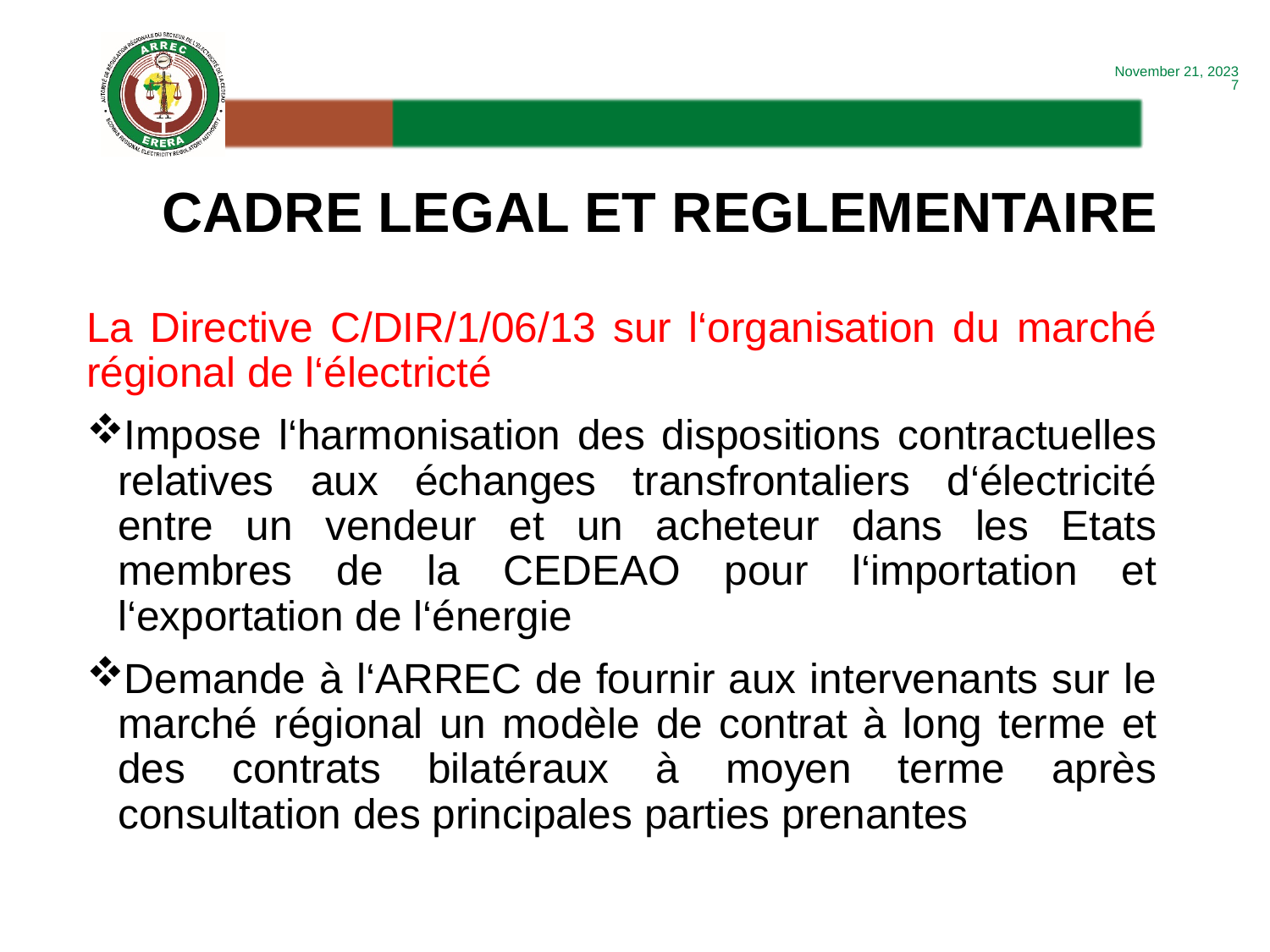

CADRE LEGAL ET REGLEMENTAIRE

La Directive C/DIR/1/06/13 sur l‘organisation du marché régional de l‘électricté
Impose l‘harmonisation des dispositions contractuelles relatives aux échanges transfrontaliers d‘électricité entre un vendeur et un acheteur dans les Etats membres de la CEDEAO pour l‘importation et l‘exportation de l‘énergie
Demande à l‘ARREC de fournir aux intervenants sur le marché régional un modèle de contrat à long terme et des contrats bilatéraux à moyen terme après consultation des principales parties prenantes